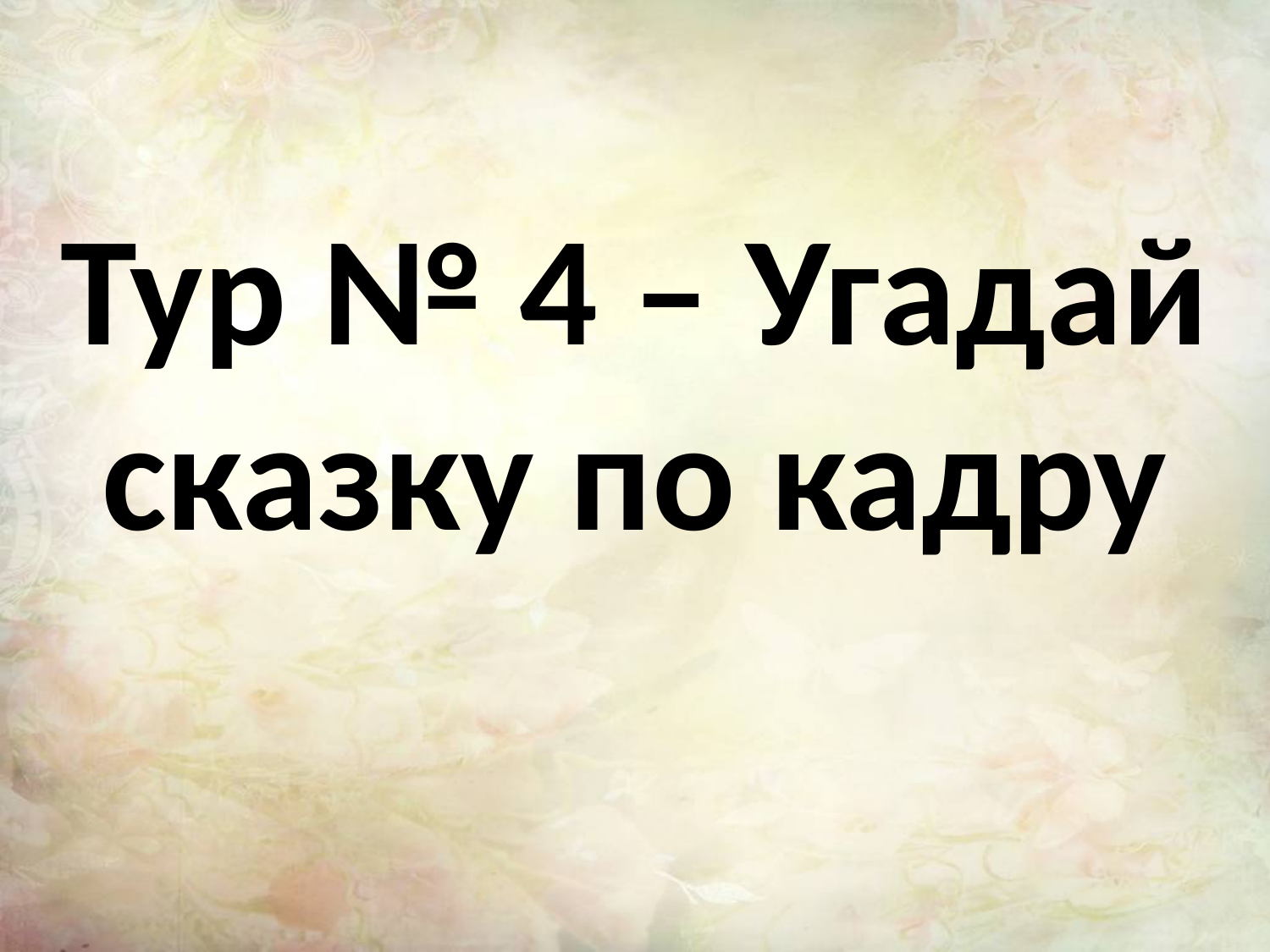

# Тур № 4 – Угадай сказку по кадру